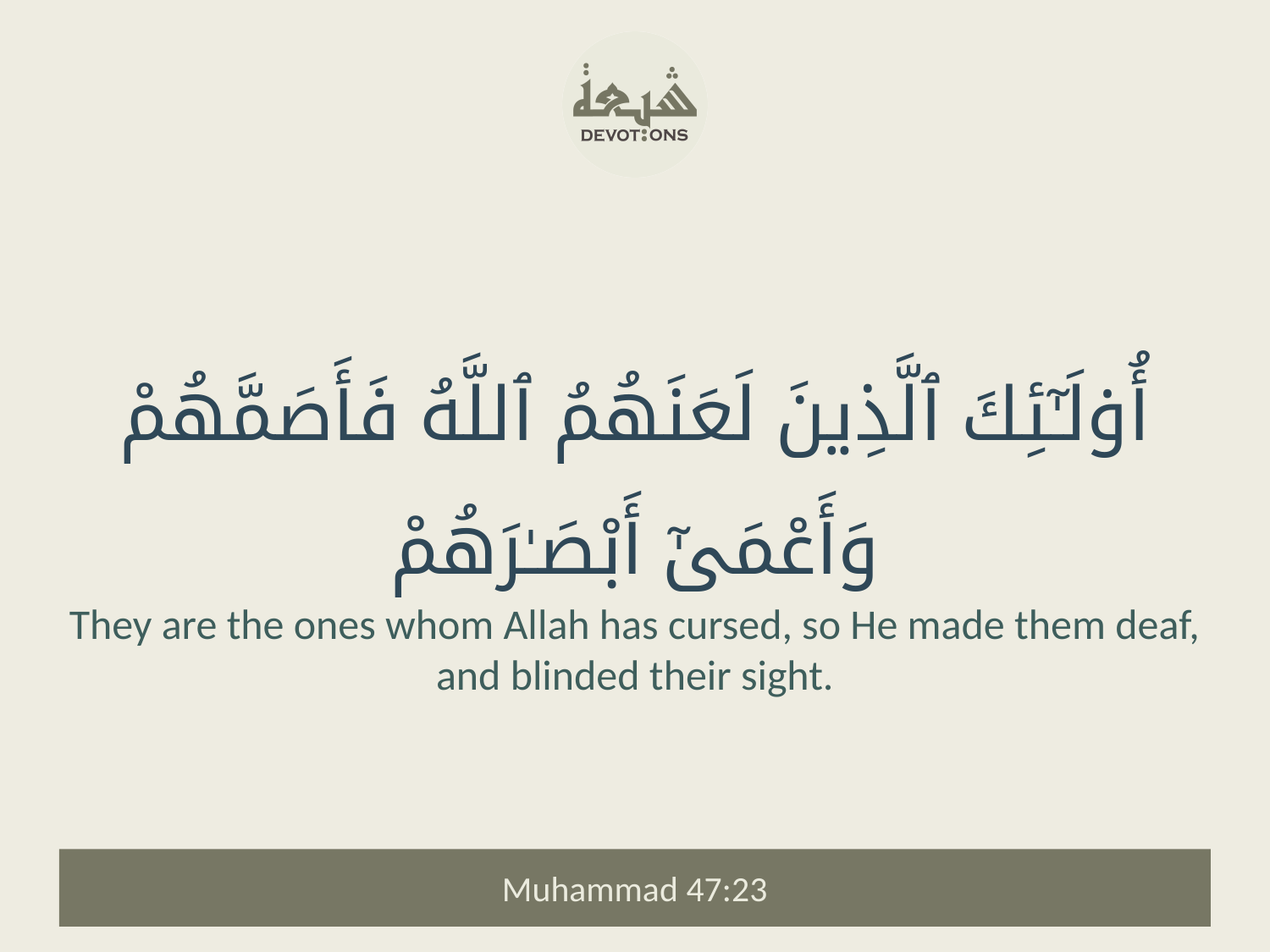

أُو۟لَـٰٓئِكَ ٱلَّذِينَ لَعَنَهُمُ ٱللَّهُ فَأَصَمَّهُمْ وَأَعْمَىٰٓ أَبْصَـٰرَهُمْ
They are the ones whom Allah has cursed, so He made them deaf, and blinded their sight.
Muhammad 47:23